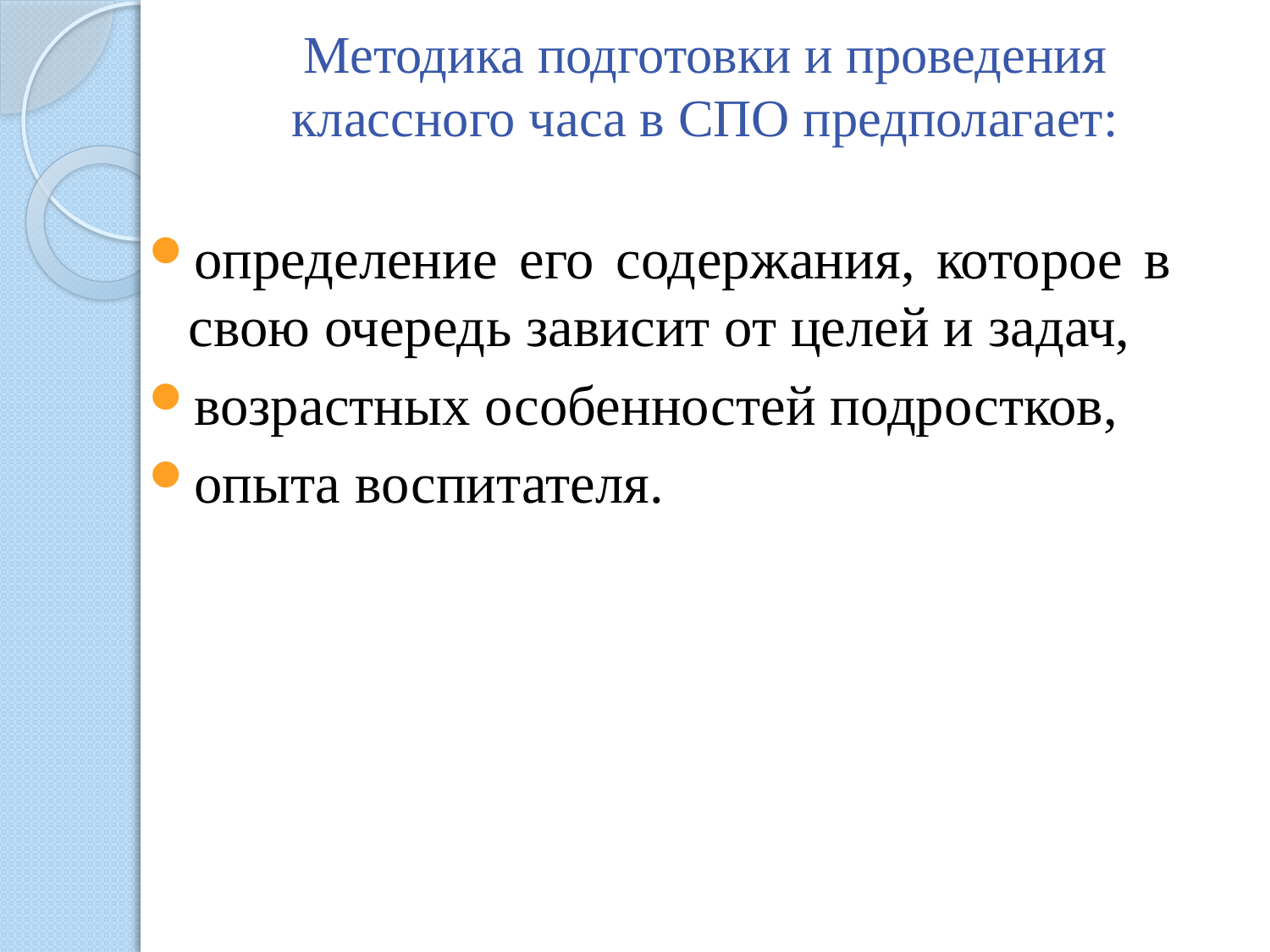

# Методика подготовки и проведения классного часа в СПО предполагает:
определение его содержания, которое в свою очередь зависит от целей и задач,
возрастных особенностей подростков,
опыта воспитателя.